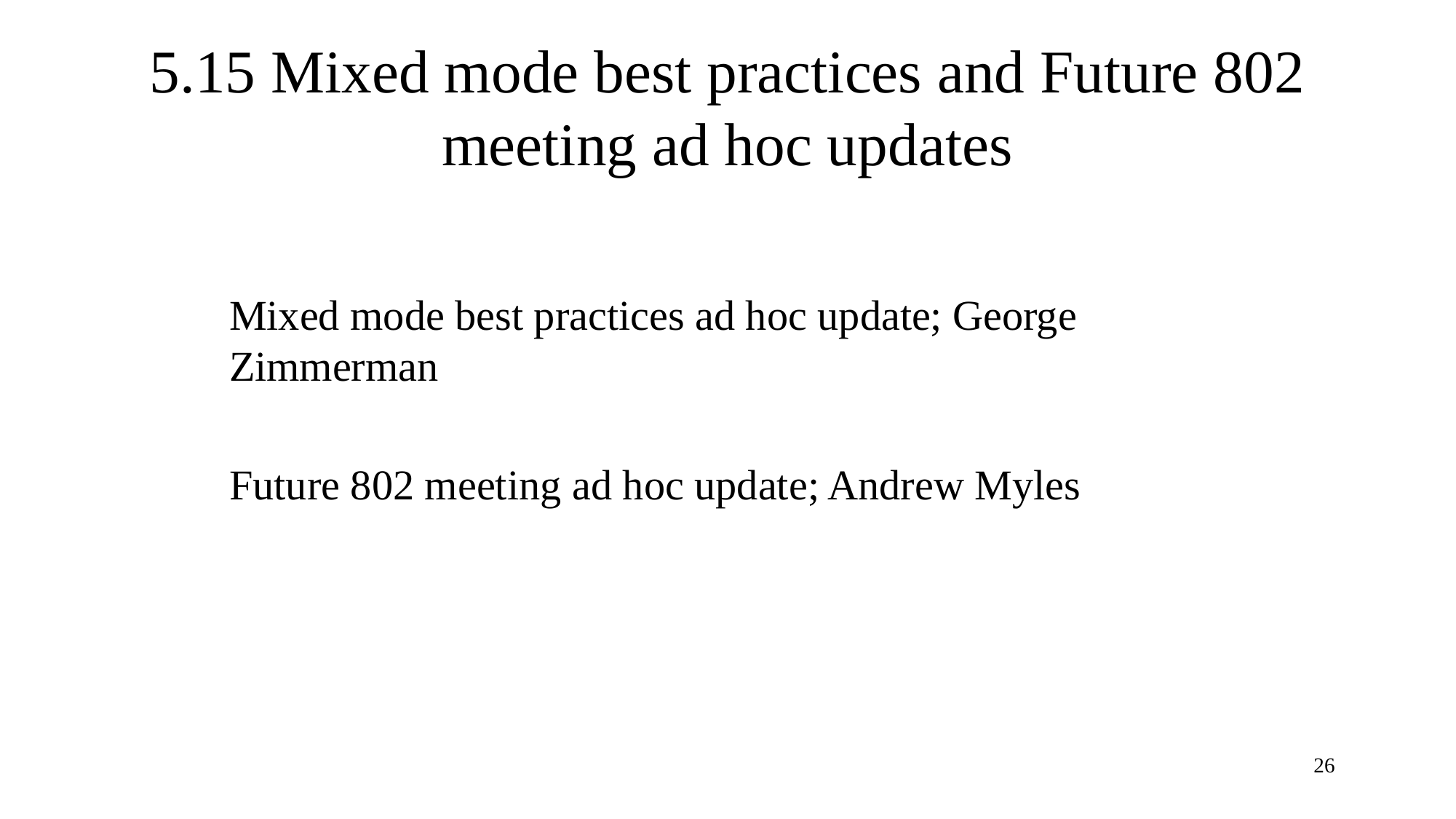

# 5.15 Mixed mode best practices and Future 802 meeting ad hoc updates
Mixed mode best practices ad hoc update; George Zimmerman

Future 802 meeting ad hoc update; Andrew Myles
26